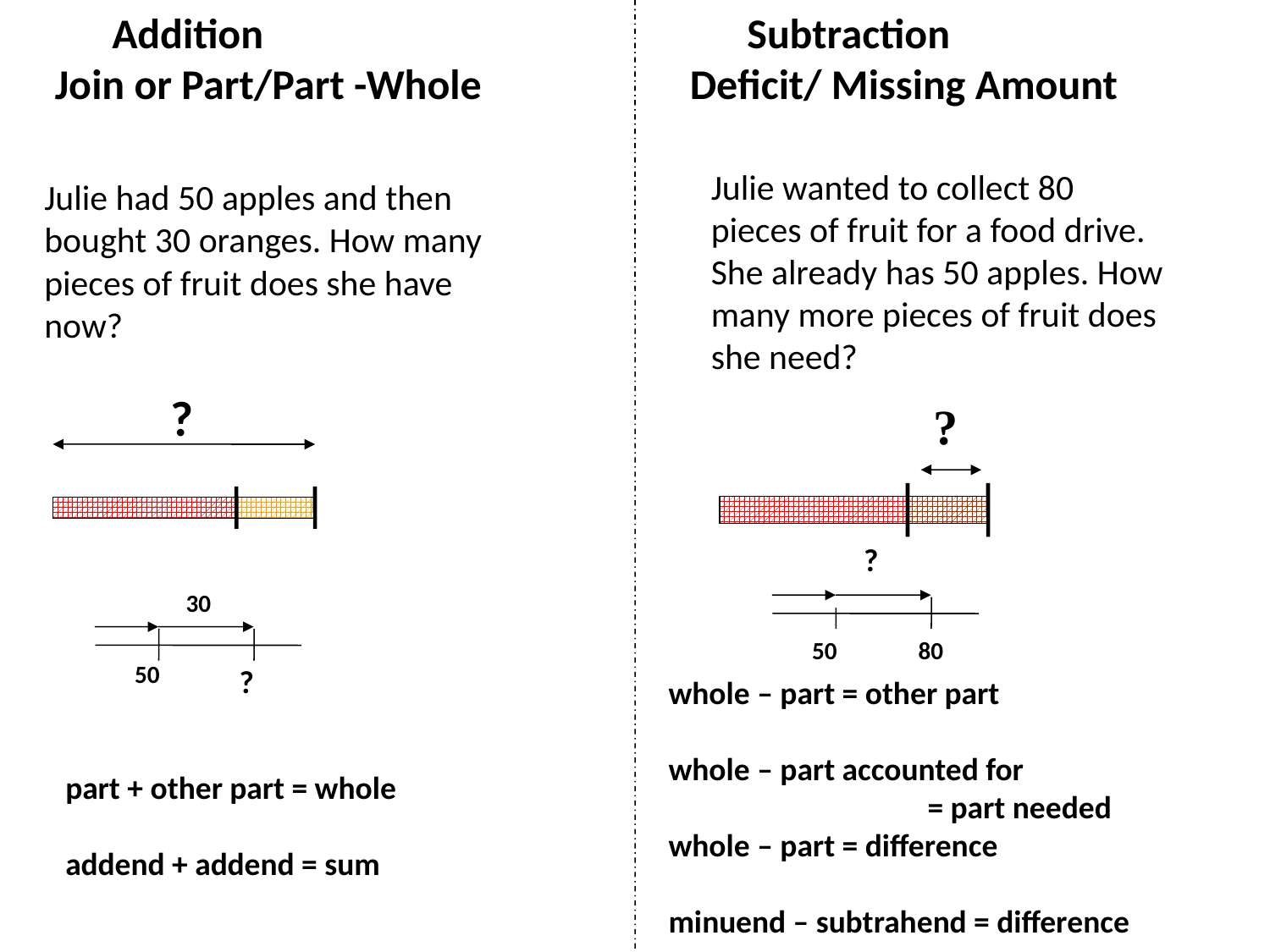

Addition				      Subtraction
Join or Part/Part -Whole		Deficit/ Missing Amount

Julie wanted to collect 80 pieces of fruit for a food drive. She already has 50 apples. How many more pieces of fruit does she need?
Julie had 50 apples and then bought 30 oranges. How many pieces of fruit does she have now?

?

|  |
| --- |

?

?

30

  50
    80

  50
?
whole – part = other part

whole – part accounted for
                                    = part needed
whole – part = difference

minuend – subtrahend = difference

part + other part = whole

addend + addend = sum